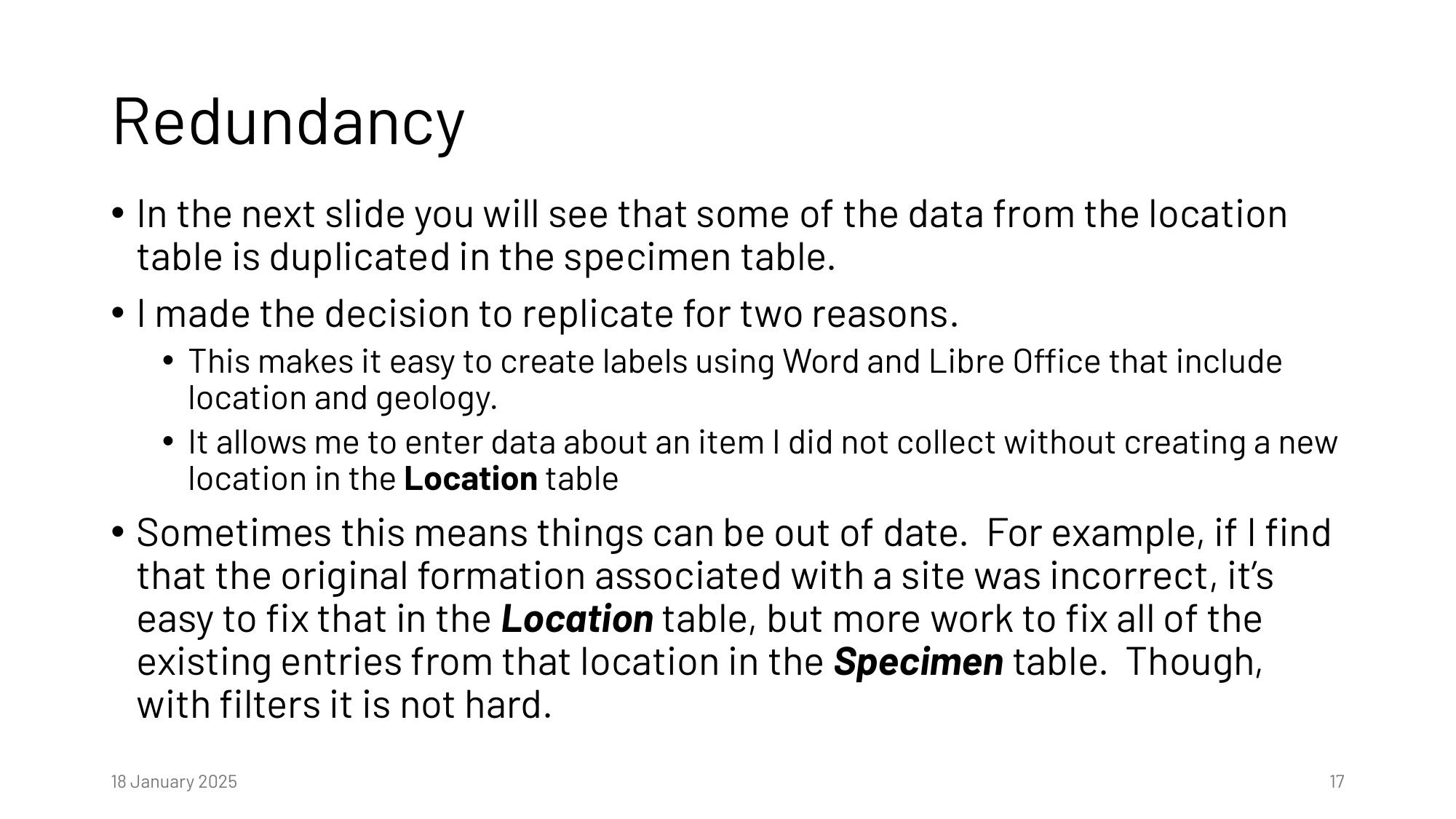

# Redundancy
In the next slide you will see that some of the data from the location table is duplicated in the specimen table.
I made the decision to replicate for two reasons.
This makes it easy to create labels using Word and Libre Office that include location and geology.
It allows me to enter data about an item I did not collect without creating a new location in the Location table
Sometimes this means things can be out of date.  For example, if I find that the original formation associated with a site was incorrect, it’s easy to fix that in the Location table, but more work to fix all of the existing entries from that location in the Specimen table.  Though, with filters it is not hard.
18 January 2025
17